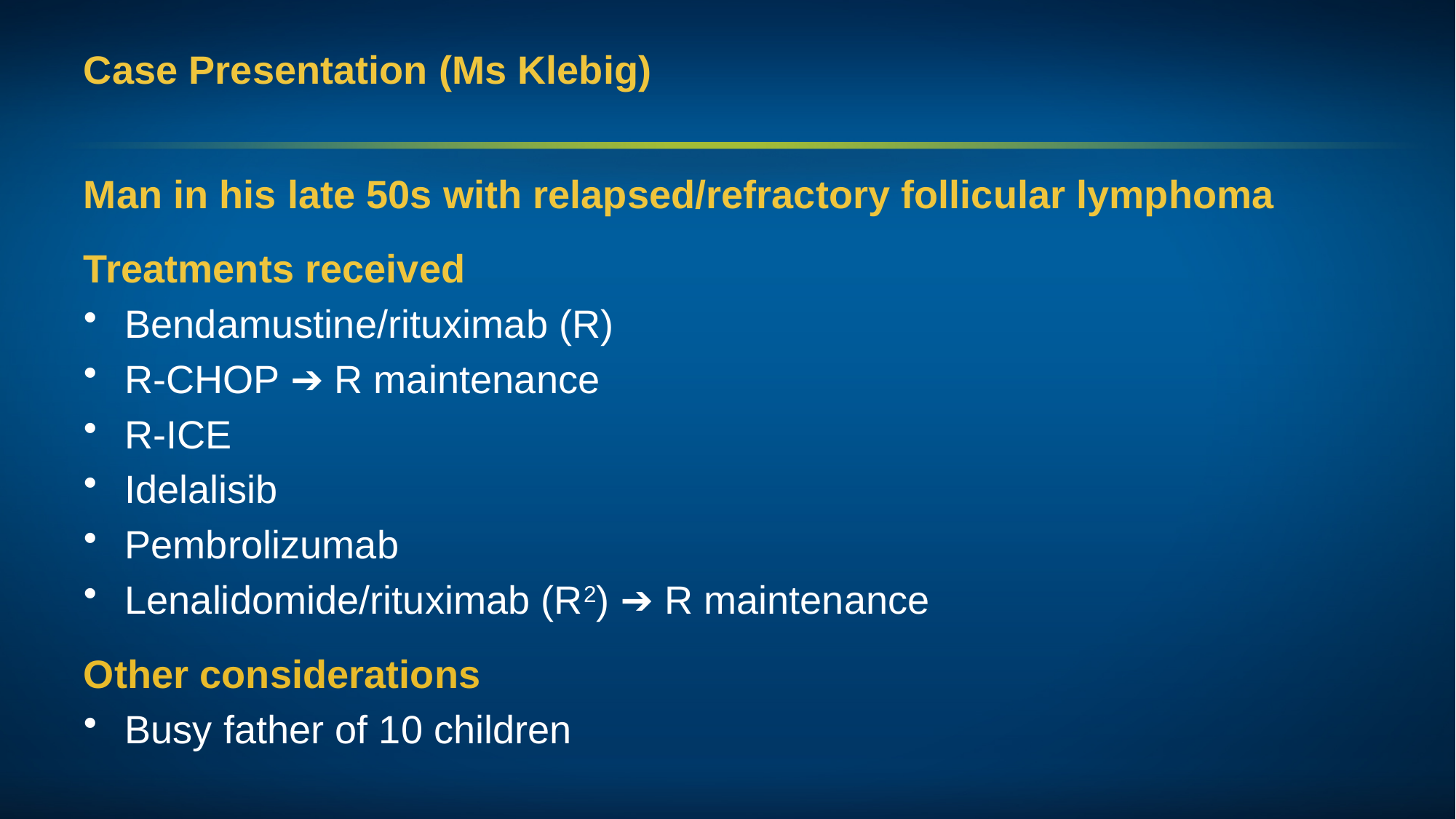

# Case Presentation (Ms Klebig)
Man in his late 50s with relapsed/refractory follicular lymphoma
Treatments received
Bendamustine/rituximab (R)
R-CHOP ➔ R maintenance
R-ICE
Idelalisib
Pembrolizumab
Lenalidomide/rituximab (R2) ➔ R maintenance
Other considerations
Busy father of 10 children